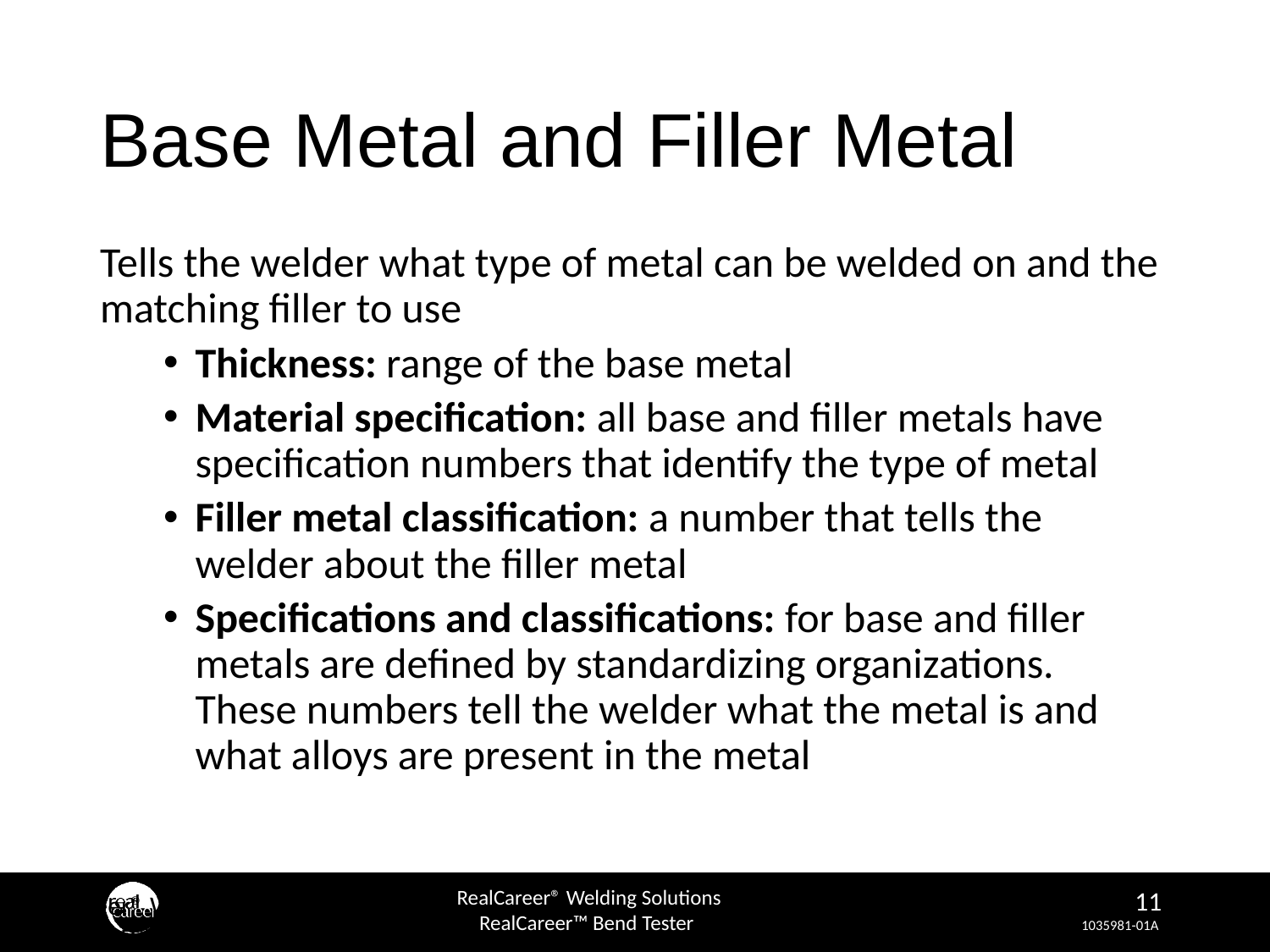

# Base Metal and Filler Metal
Tells the welder what type of metal can be welded on and the matching filler to use
Thickness: range of the base metal
Material specification: all base and filler metals have specification numbers that identify the type of metal
Filler metal classification: a number that tells the welder about the filler metal
Specifications and classifications: for base and filler metals are defined by standardizing organizations.  These numbers tell the welder what the metal is and what alloys are present in the metal
RealCareer® Welding Solutions
guideWELD™ LIVE real welding guidance